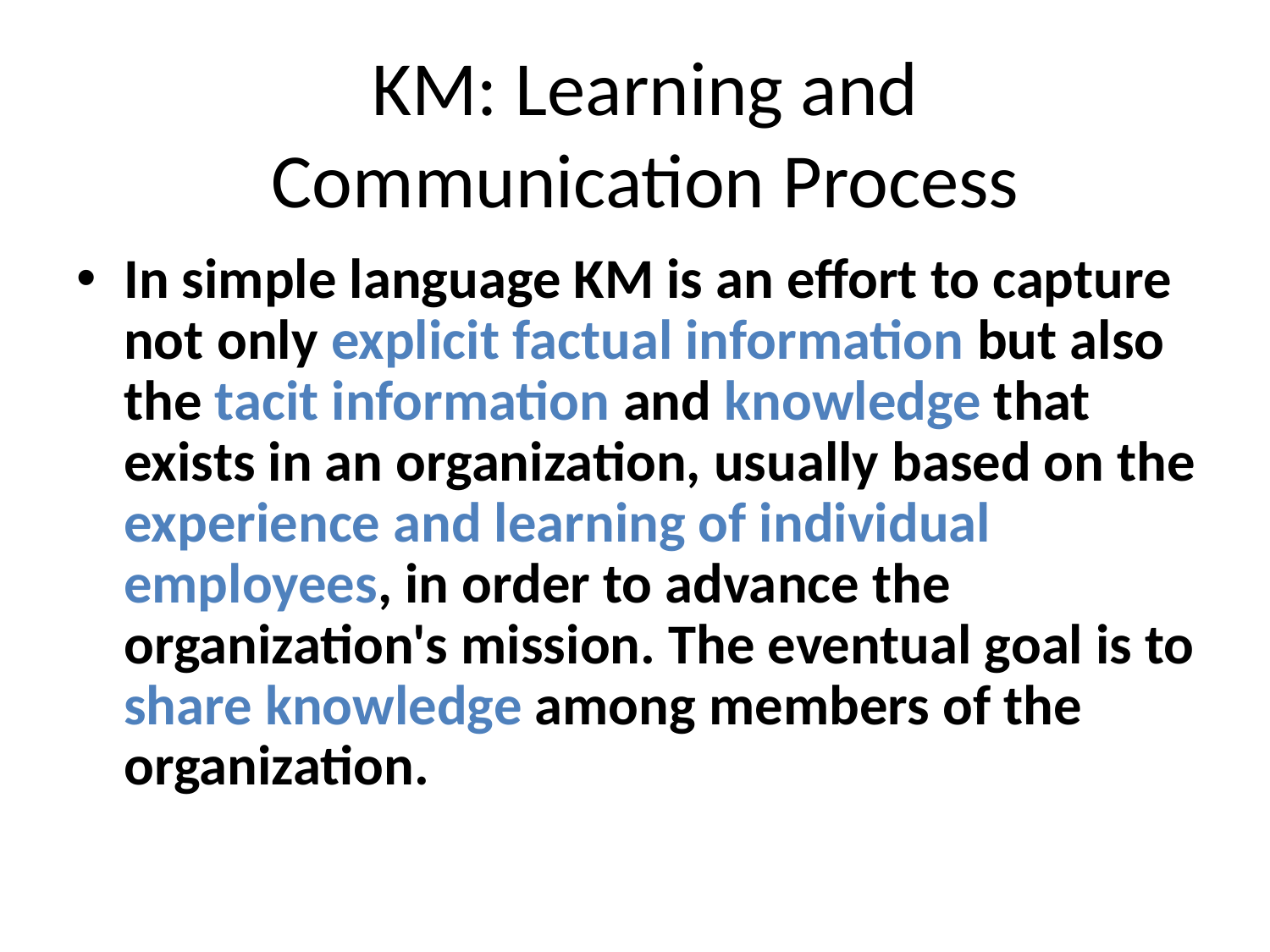

# KM: Learning and Communication Process
In simple language KM is an effort to capture not only explicit factual information but also the tacit information and knowledge that exists in an organization, usually based on the experience and learning of individual employees, in order to advance the organization's mission. The eventual goal is to share knowledge among members of the organization.